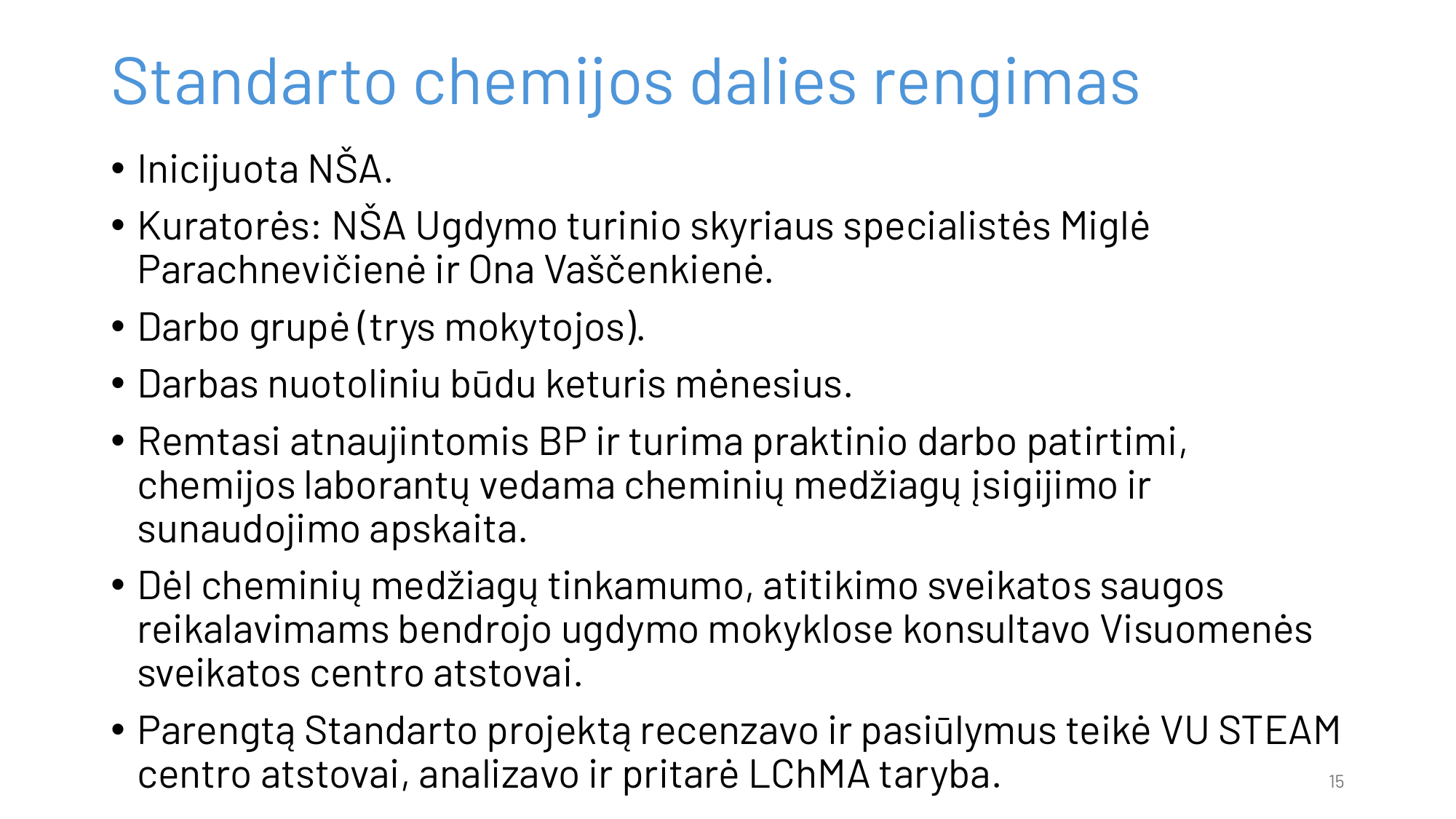

# Standarto chemijos dalies rengimas
Inicijuota NŠA.
Kuratorės: NŠA Ugdymo turinio skyriaus specialistės Miglė Parachnevičienė ir Ona Vaščenkienė.
Darbo grupė (trys mokytojos).
Darbas nuotoliniu būdu keturis mėnesius.
Remtasi atnaujintomis BP ir turima praktinio darbo patirtimi, chemijos laborantų vedama cheminių medžiagų įsigijimo ir sunaudojimo apskaita.
Dėl cheminių medžiagų tinkamumo, atitikimo sveikatos saugos reikalavimams bendrojo ugdymo mokyklose konsultavo Visuomenės sveikatos centro atstovai.
Parengtą Standarto projektą recenzavo ir pasiūlymus teikė VU STEAM centro atstovai, analizavo ir pritarė LChMA taryba.

15